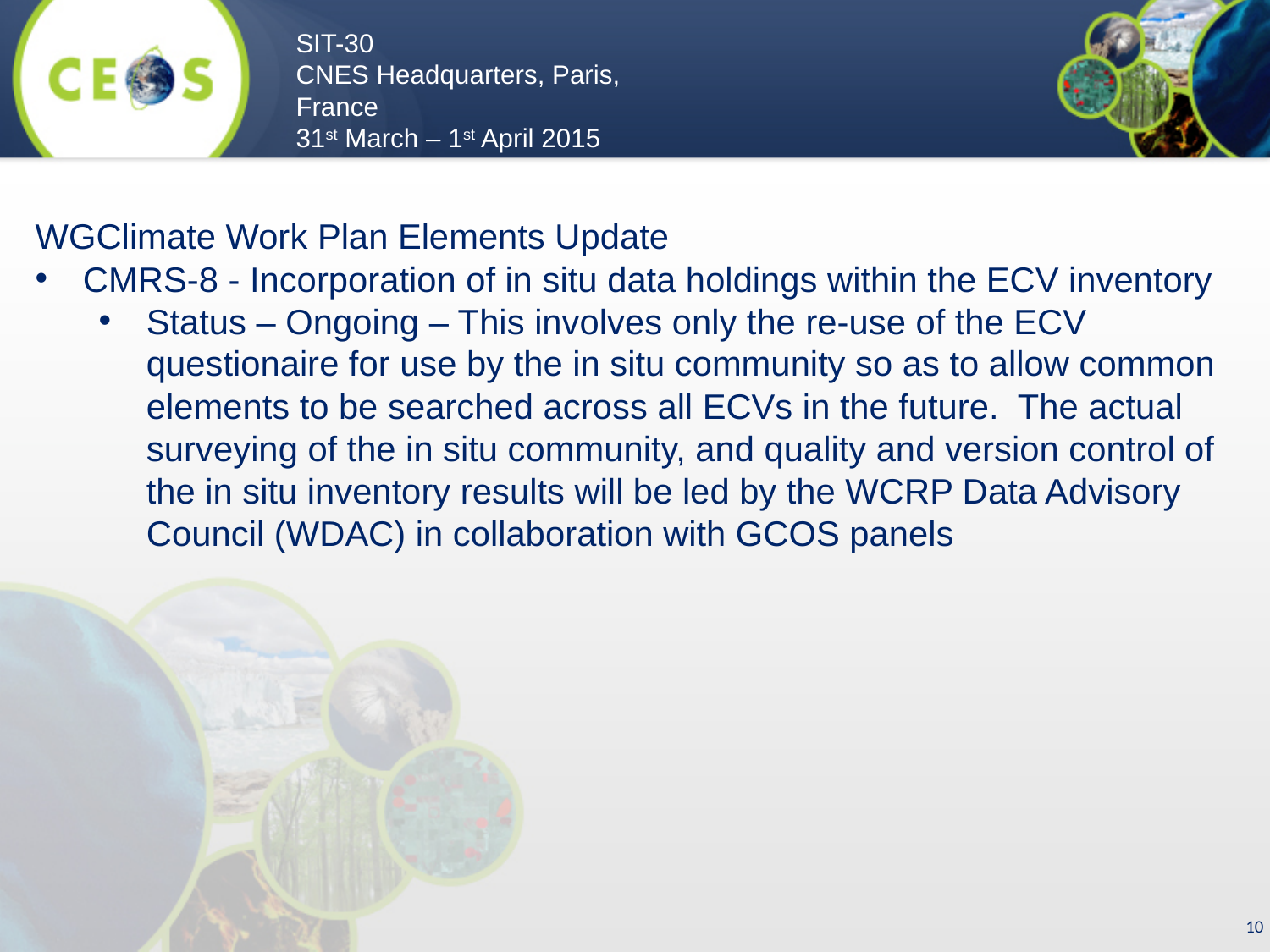

WGClimate Work Plan Elements Update
CMRS-8 - Incorporation of in situ data holdings within the ECV inventory
Status – Ongoing – This involves only the re-use of the ECV questionaire for use by the in situ community so as to allow common elements to be searched across all ECVs in the future.  The actual surveying of the in situ community, and quality and version control of the in situ inventory results will be led by the WCRP Data Advisory Council (WDAC) in collaboration with GCOS panels
10